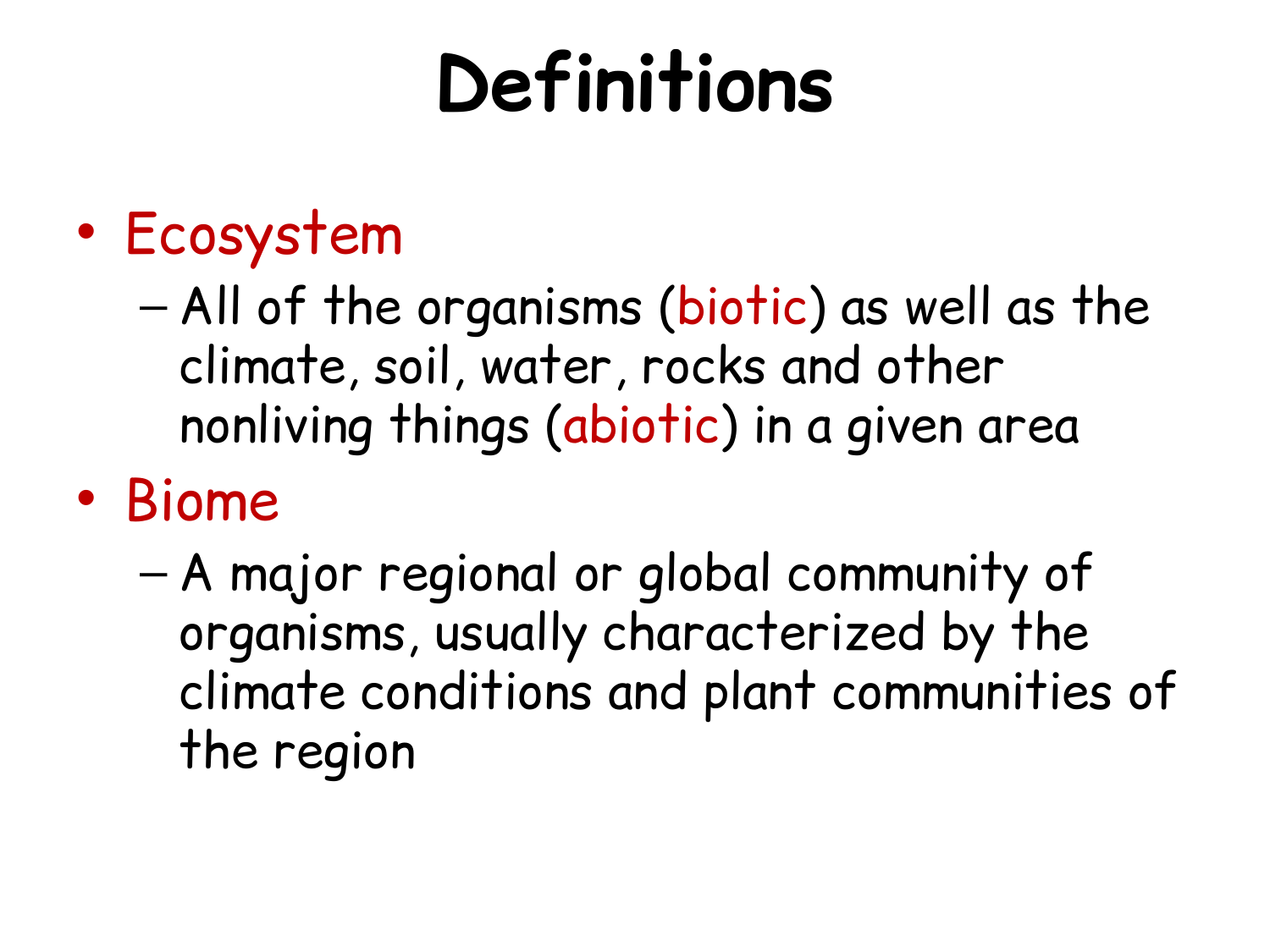

# Definitions
Ecosystem
All of the organisms (biotic) as well as the climate, soil, water, rocks and other nonliving things (abiotic) in a given area
Biome
A major regional or global community of organisms, usually characterized by the climate conditions and plant communities of the region